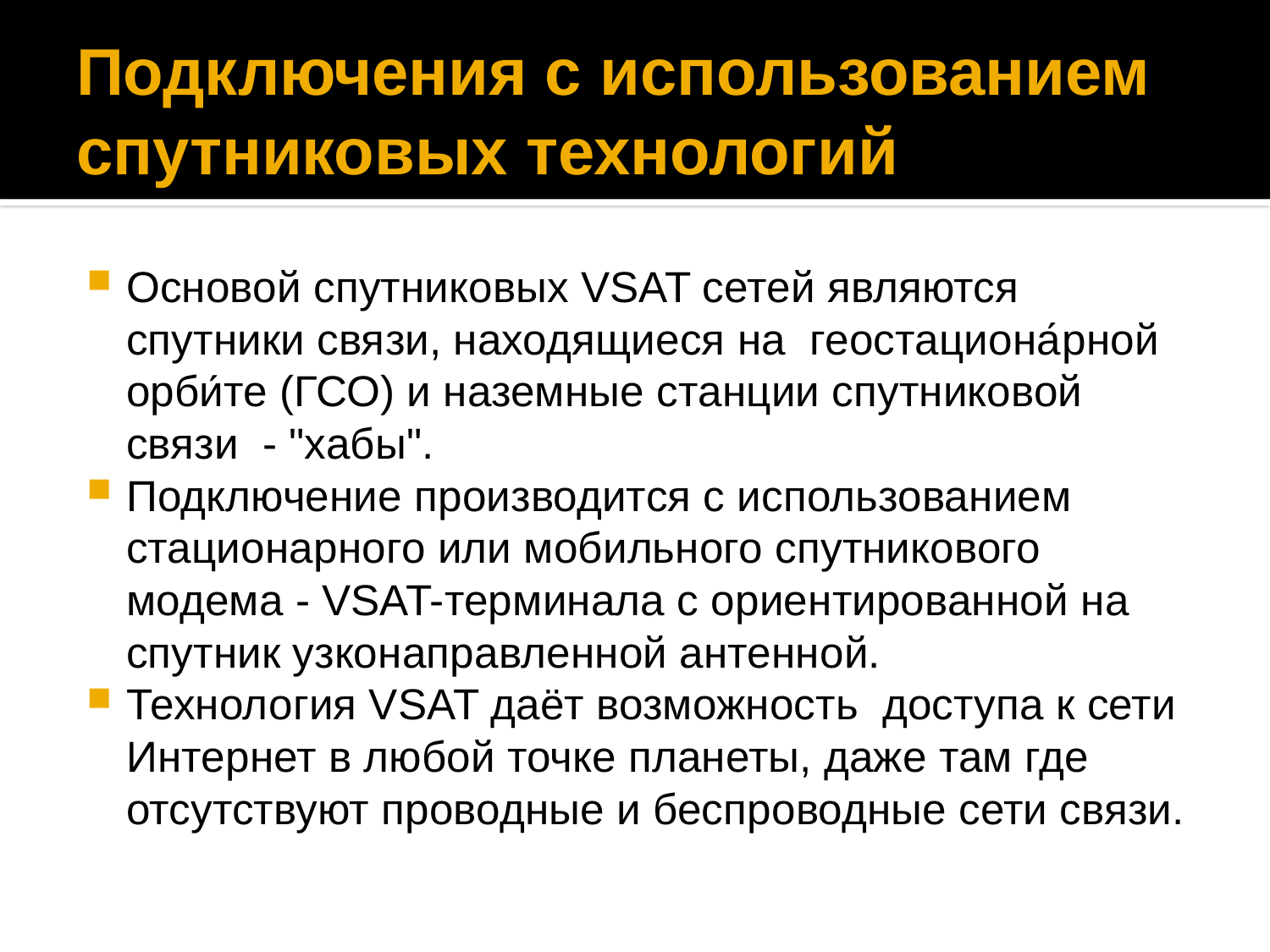

# Подключения с использованием спутниковых технологий
Основой спутниковых VSAT сетей являются спутники связи, находящиеся на  геостациона́рной орби́те (ГСО) и наземные станции спутниковой связи  - "хабы".
Подключение производится с использованием стационарного или мобильного спутникового модема - VSAT-терминала с ориентированной на спутник узконаправленной антенной.
Технология VSAT даёт возможность  доступа к сети Интернет в любой точке планеты, даже там где отсутствуют проводные и беспроводные сети связи.